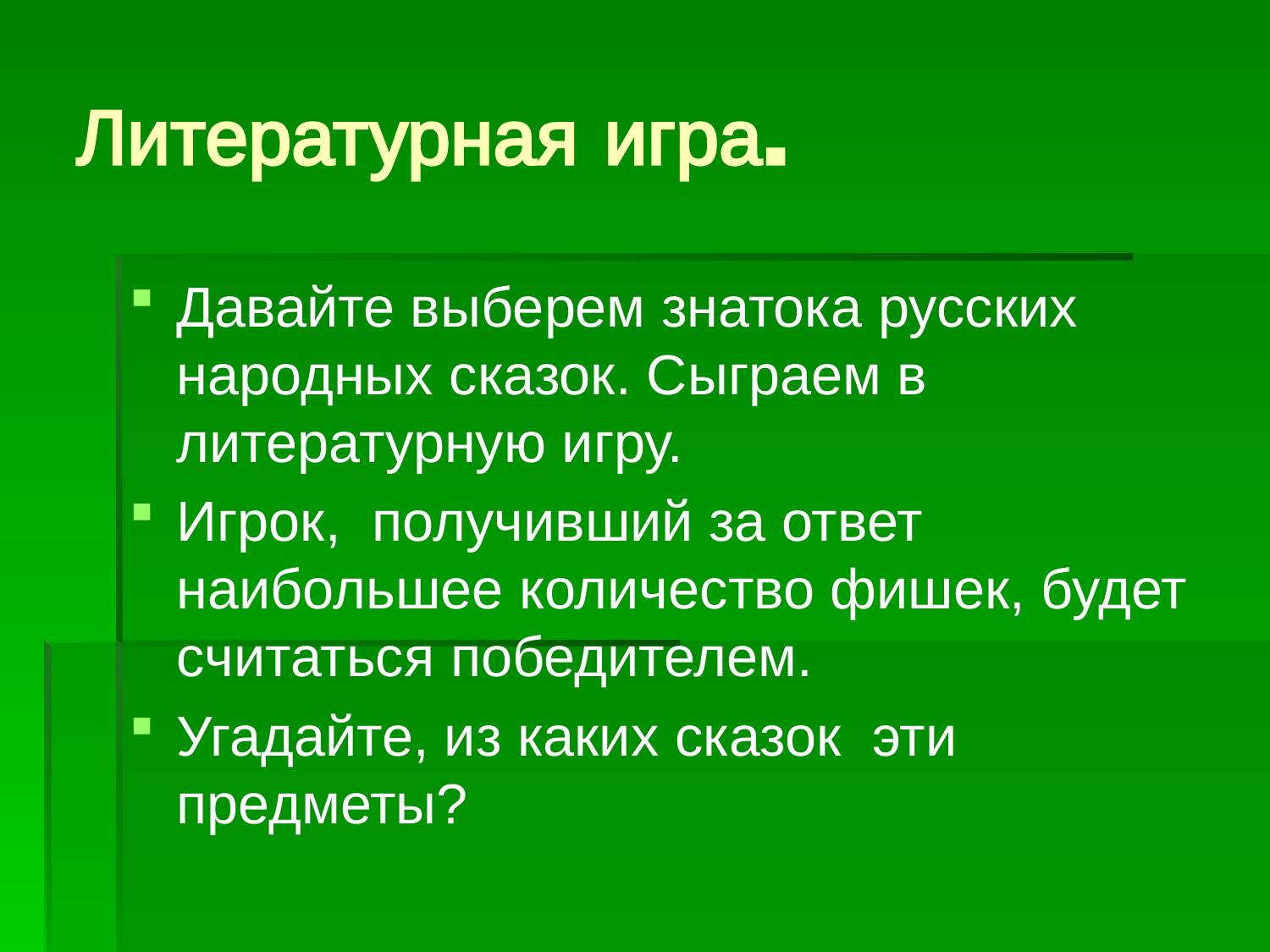

# Литературная игра.
Давайте выберем знатока русских народных сказок. Сыграем в литературную игру.
Игрок,  получивший за ответ наибольшее количество фишек, будет считаться победителем.
Угадайте, из каких сказок  эти предметы?